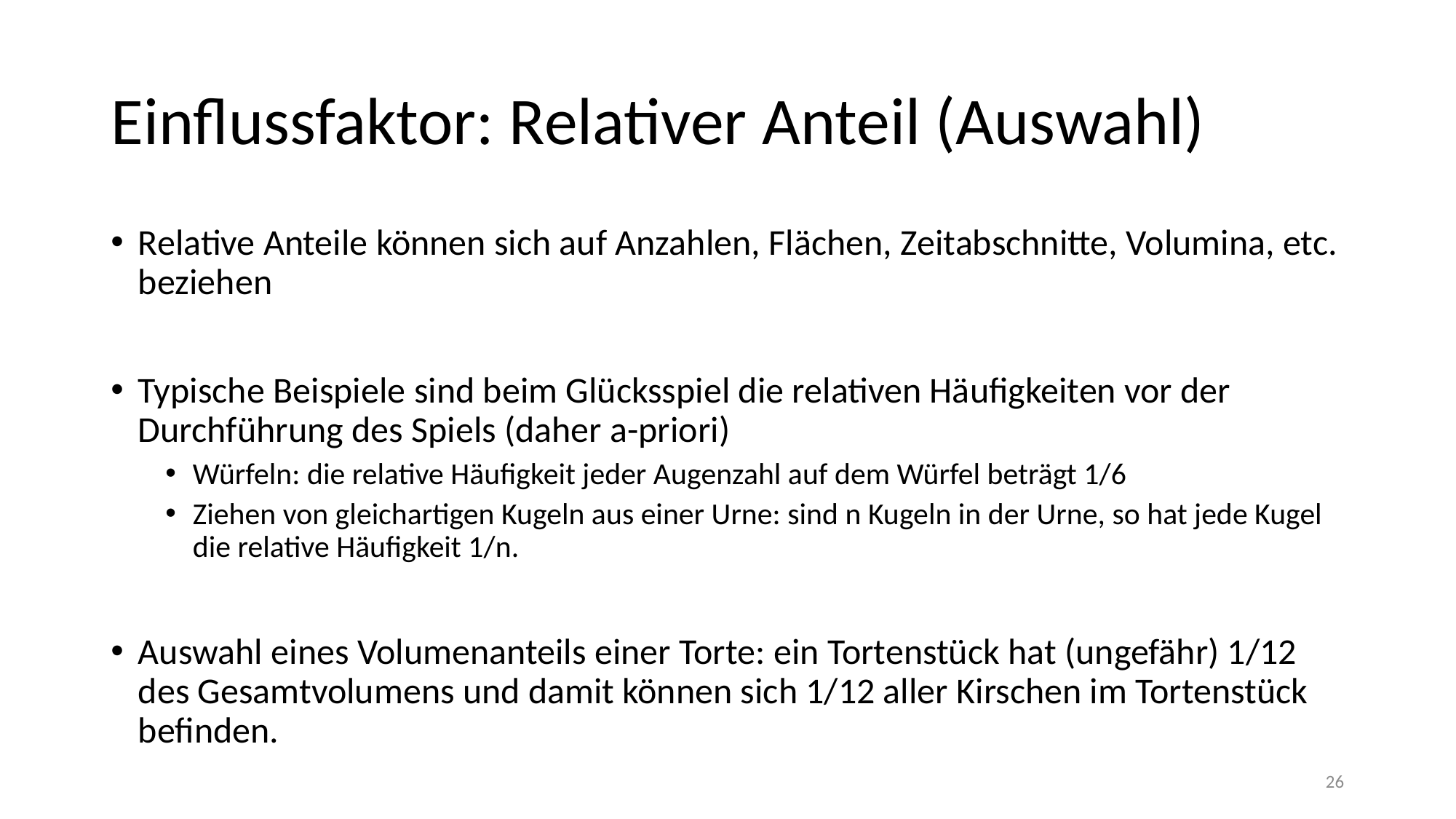

# Einflussfaktor: Relativer Anteil (Auswahl)
Relative Anteile können sich auf Anzahlen, Flächen, Zeitabschnitte, Volumina, etc. beziehen

Typische Beispiele sind beim Glücksspiel die relativen Häufigkeiten vor der Durchführung des Spiels (daher a-priori)
Würfeln: die relative Häufigkeit jeder Augenzahl auf dem Würfel beträgt 1/6
Ziehen von gleichartigen Kugeln aus einer Urne: sind n Kugeln in der Urne, so hat jede Kugel die relative Häufigkeit 1/n.

Auswahl eines Volumenanteils einer Torte: ein Tortenstück hat (ungefähr) 1/12 des Gesamtvolumens und damit können sich 1/12 aller Kirschen im Tortenstück befinden.
26